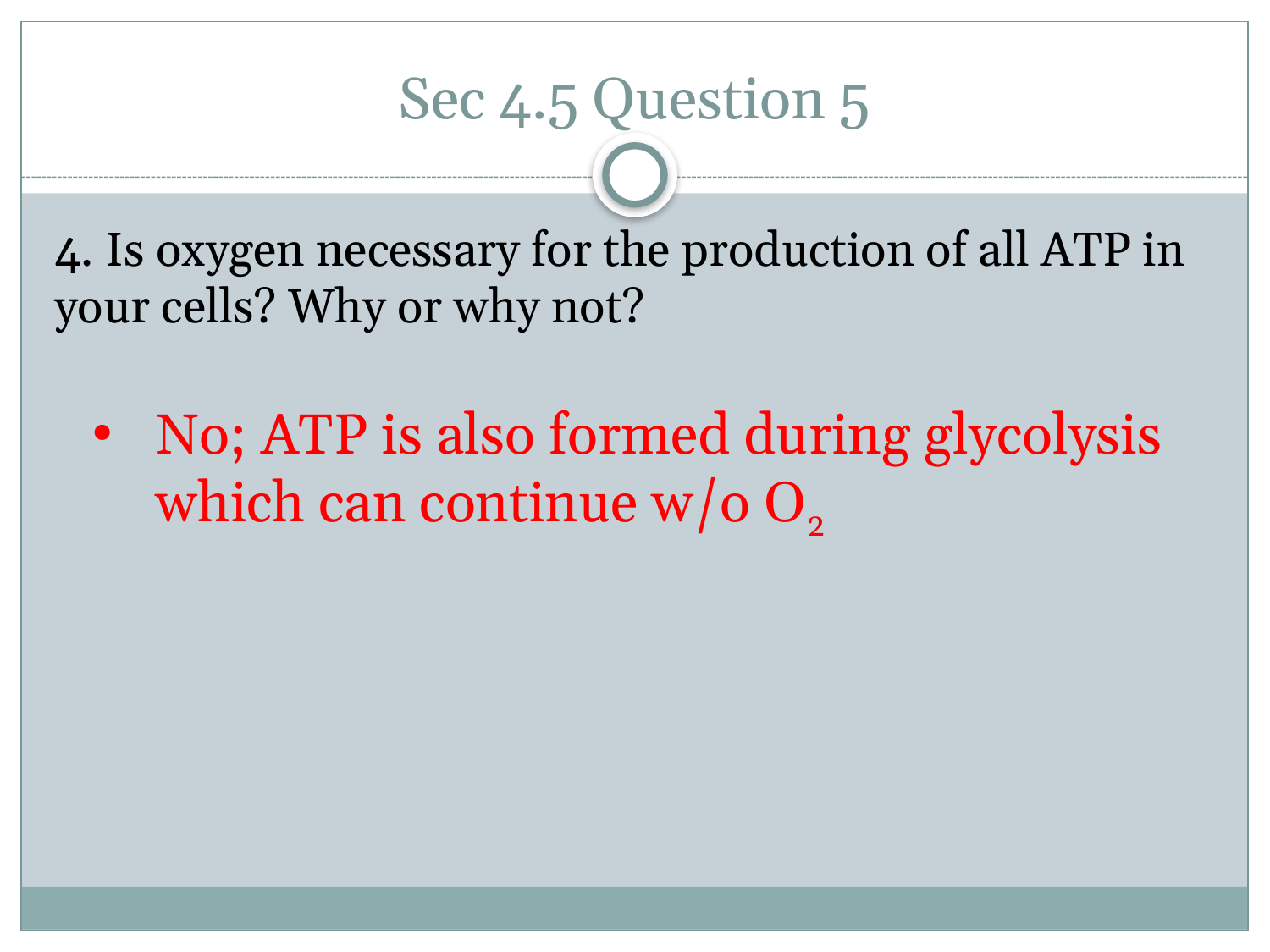

# Sec 4.5 Question 5
4. Is oxygen necessary for the production of all ATP in your cells? Why or why not?
No; ATP is also formed during glycolysis which can continue w/o O2